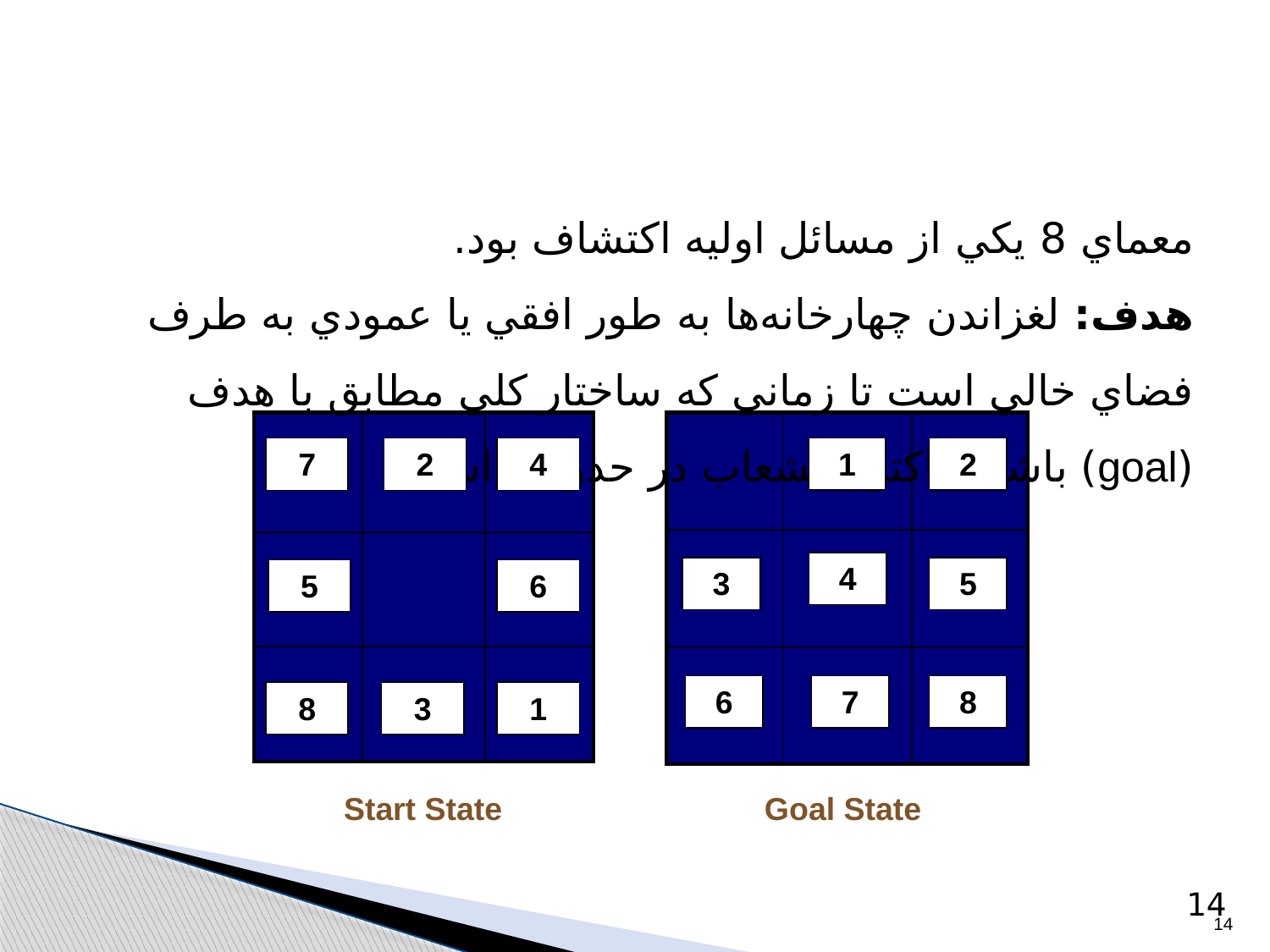

# توابع اکتشافی
معماي 8 يکي از مسائل اوليه اکتشاف بود.
هدف: لغزاندن چهارخانه‌ها به طور افقي يا عمودي به طرف فضاي خالي است تا زماني که ساختار کلي مطابق با هدف (goal) باشد. فاکتور انشعاب در حدود 3 است.
|  |  |  |
| --- | --- | --- |
|  |  |  |
|  |  |  |
7
2
4

5
6
8
3
1
|  |  |  |
| --- | --- | --- |
|  |  |  |
|  |  |  |
1
2
4
3
5
6
7
8
Start State
Goal State
14